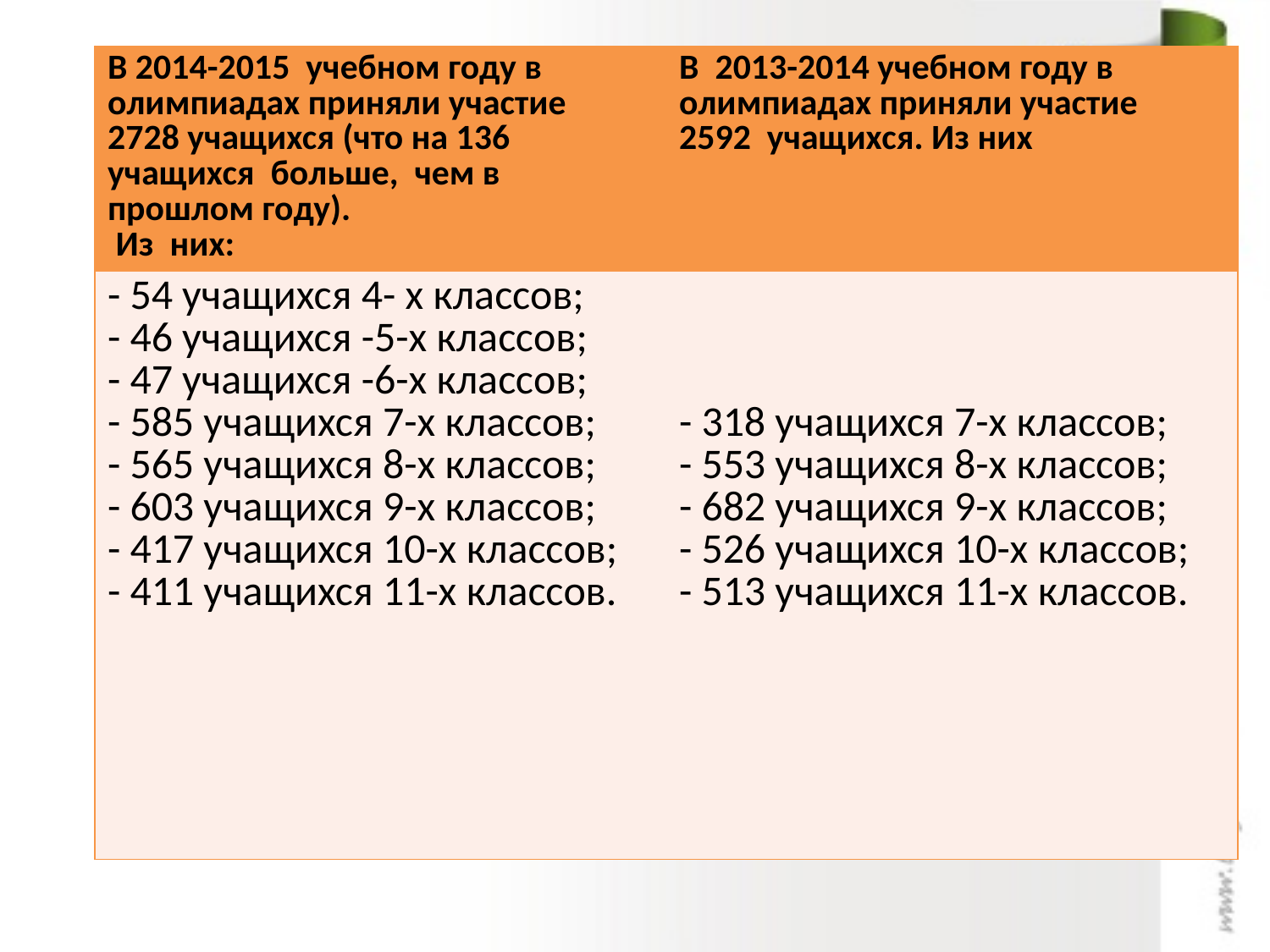

| В 2014-2015 учебном году в олимпиадах приняли участие 2728 учащихся (что на 136 учащихся больше, чем в прошлом году). Из них: | В 2013-2014 учебном году в олимпиадах приняли участие 2592 учащихся. Из них |
| --- | --- |
| - 54 учащихся 4- х классов; - 46 учащихся -5-х классов; - 47 учащихся -6-х классов; - 585 учащихся 7-х классов; - 565 учащихся 8-х классов; - 603 учащихся 9-х классов; - 417 учащихся 10-х классов; - 411 учащихся 11-х классов. | - 318 учащихся 7-х классов; - 553 учащихся 8-х классов; - 682 учащихся 9-х классов; - 526 учащихся 10-х классов; - 513 учащихся 11-х классов. |